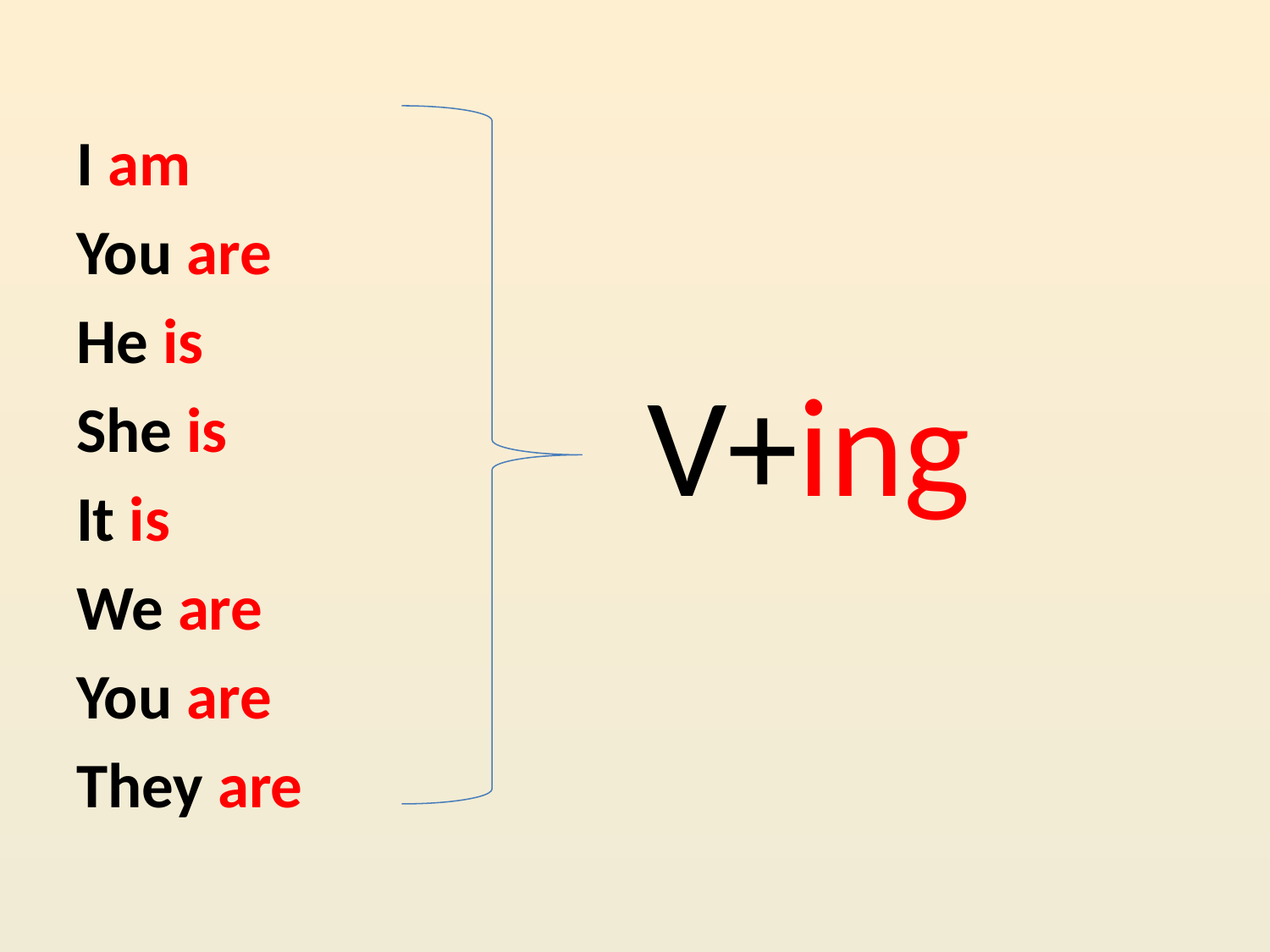

I am
You are
He is
She is
It is
We are
You are
They are
V+ing